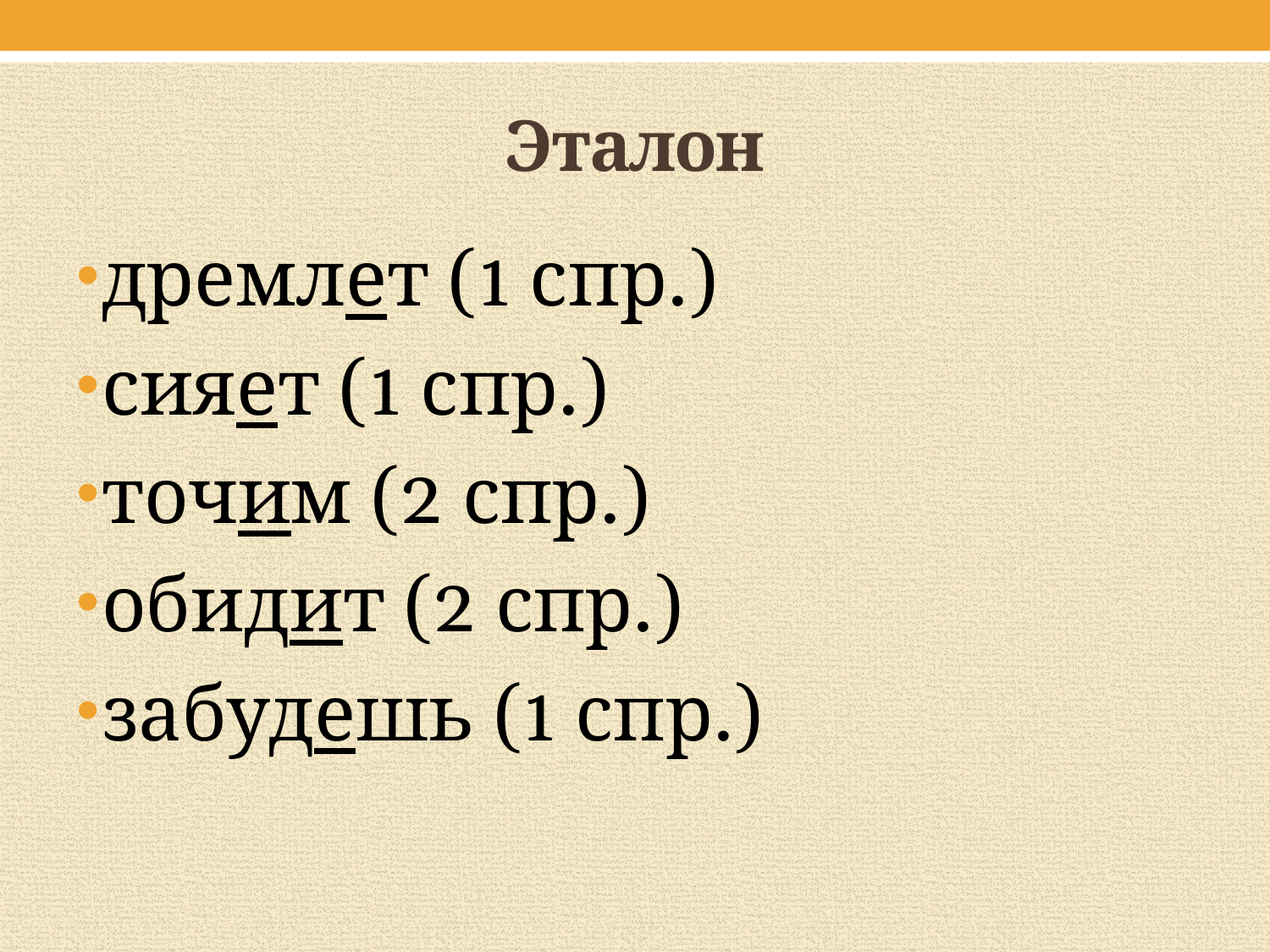

# Эталон
дремлет (1 спр.)
сияет (1 спр.)
точим (2 спр.)
обидит (2 спр.)
забудешь (1 спр.)